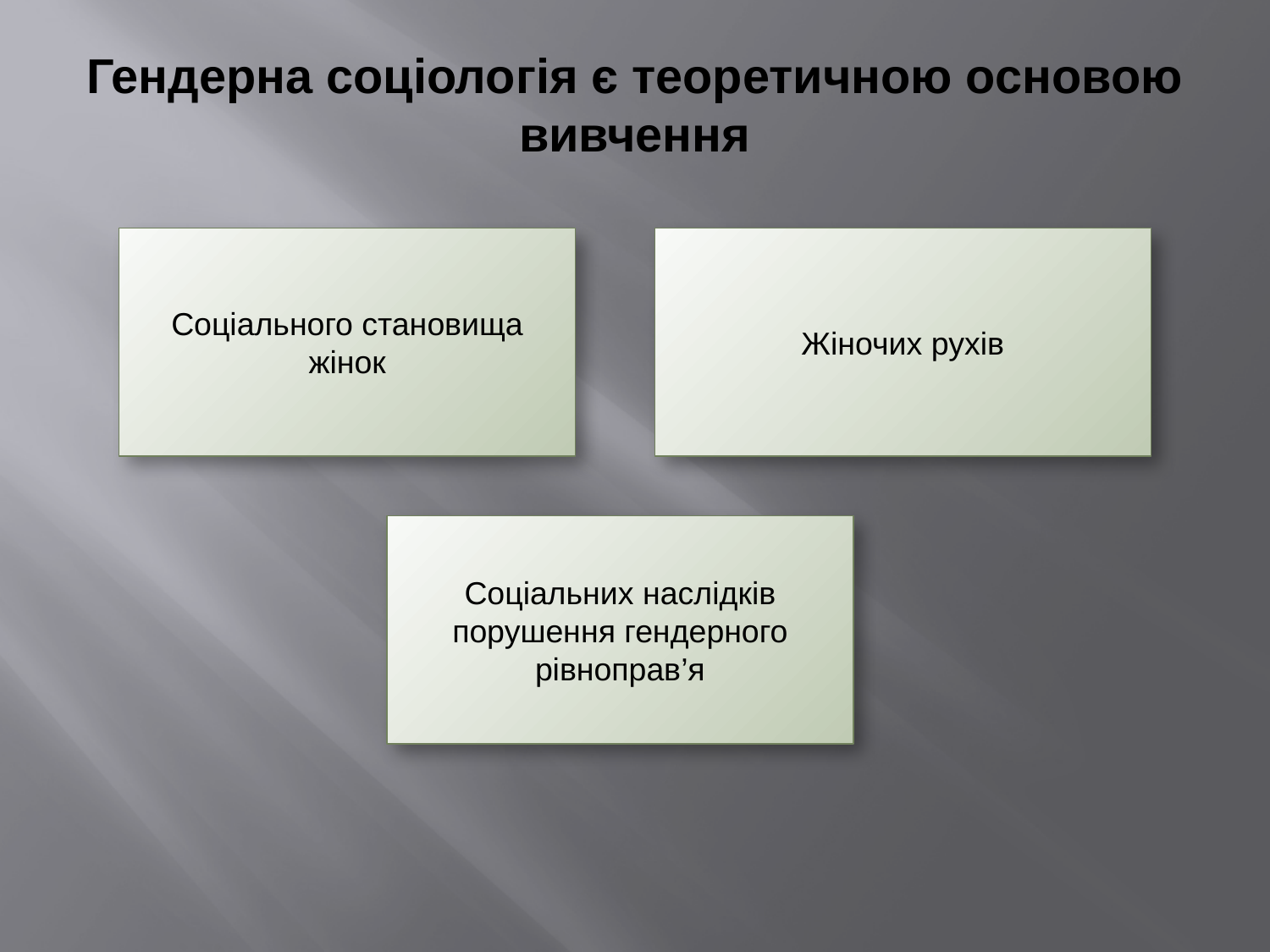

# Гендерна соціологія є теоретичною основою вивчення

Соціального становища жінок
Жіночих рухів
Соціальних наслідків порушення гендерного рівноправ’я